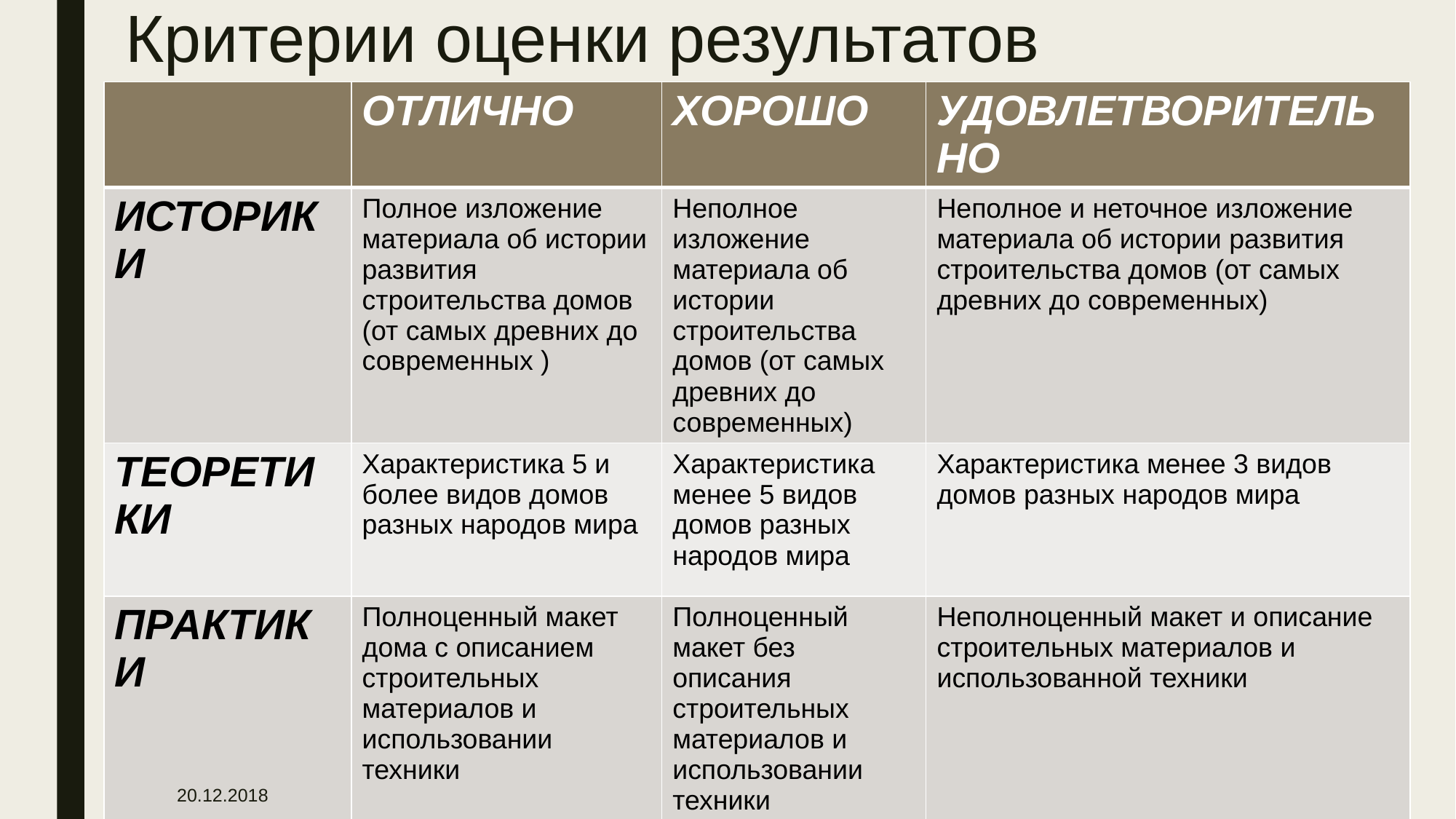

# Критерии оценки результатов
|  | ОТЛИЧНО | ХОРОШО | УДОВЛЕТВОРИТЕЛЬНО |
| --- | --- | --- | --- |
| ИСТОРИКИ | Полное изложение материала об истории развития строительства домов (от самых древних до современных ) | Неполное изложение материала об истории строительства домов (от самых древних до современных) | Неполное и неточное изложение материала об истории развития строительства домов (от самых древних до современных) |
| ТЕОРЕТИКИ | Характеристика 5 и более видов домов разных народов мира | Характеристика менее 5 видов домов разных народов мира | Характеристика менее 3 видов домов разных народов мира |
| ПРАКТИКИ | Полноценный макет дома с описанием строительных материалов и использовании техники | Полноценный макет без описания строительных материалов и использовании техники | Неполноценный макет и описание строительных материалов и использованной техники |
20.12.2018
Автор: Хчоян М.С